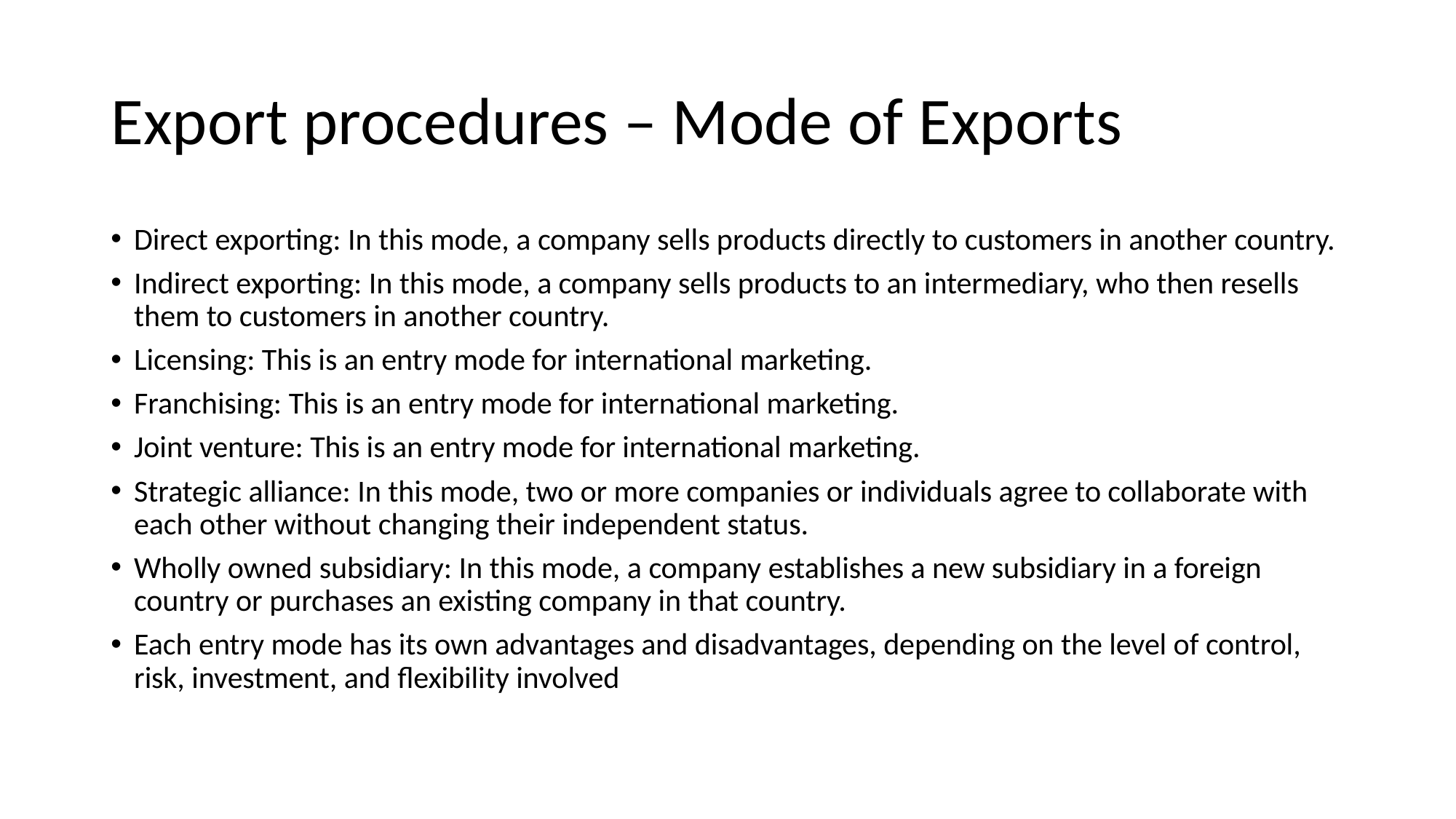

# Export procedures – Mode of Exports
Direct exporting: In this mode, a company sells products directly to customers in another country.
Indirect exporting: In this mode, a company sells products to an intermediary, who then resells them to customers in another country.
Licensing: This is an entry mode for international marketing.
Franchising: This is an entry mode for international marketing.
Joint venture: This is an entry mode for international marketing.
Strategic alliance: In this mode, two or more companies or individuals agree to collaborate with each other without changing their independent status.
Wholly owned subsidiary: In this mode, a company establishes a new subsidiary in a foreign country or purchases an existing company in that country.
Each entry mode has its own advantages and disadvantages, depending on the level of control, risk, investment, and flexibility involved